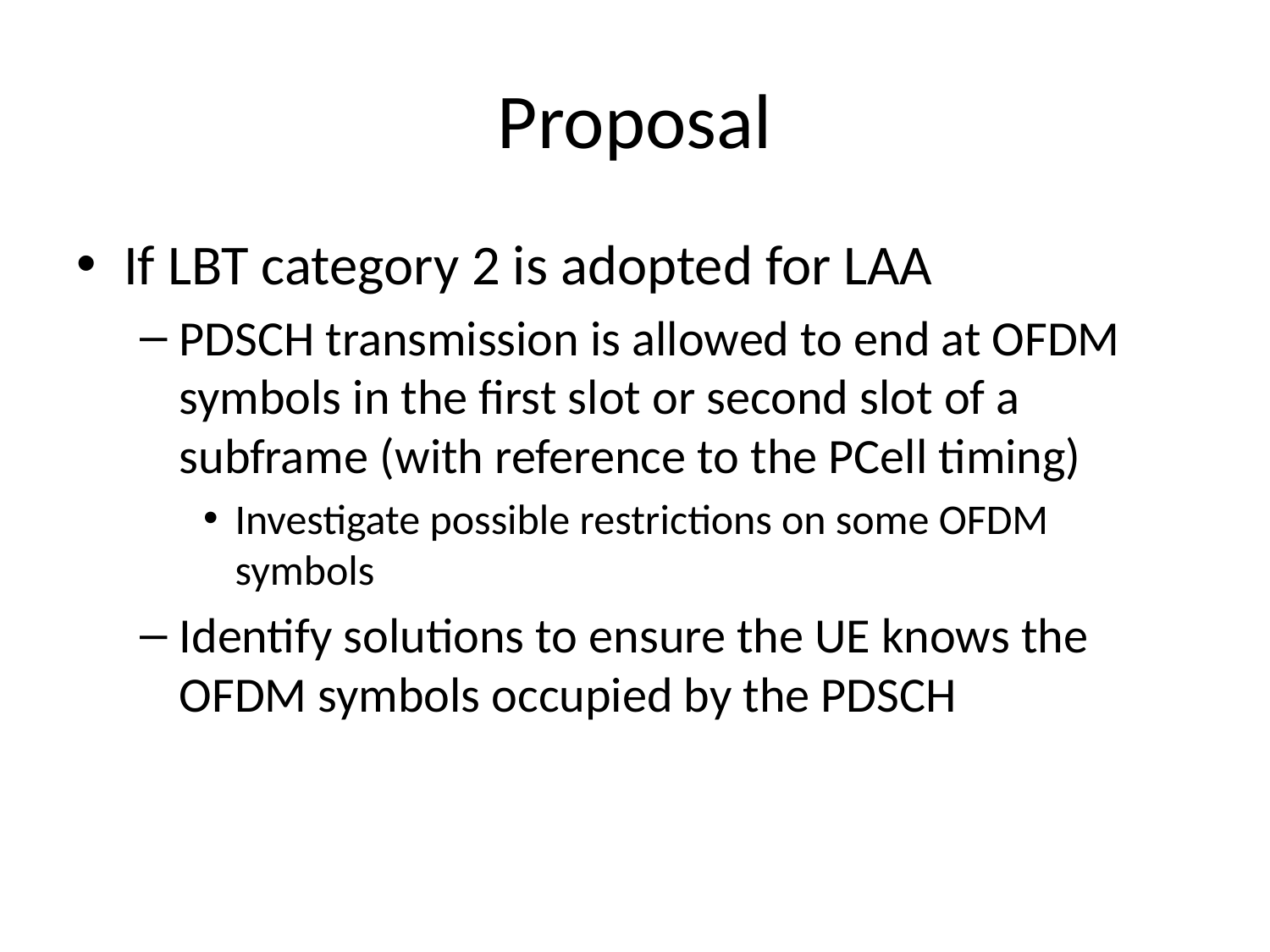

# Proposal
If LBT category 2 is adopted for LAA
PDSCH transmission is allowed to end at OFDM symbols in the first slot or second slot of a subframe (with reference to the PCell timing)
Investigate possible restrictions on some OFDM symbols
Identify solutions to ensure the UE knows the OFDM symbols occupied by the PDSCH